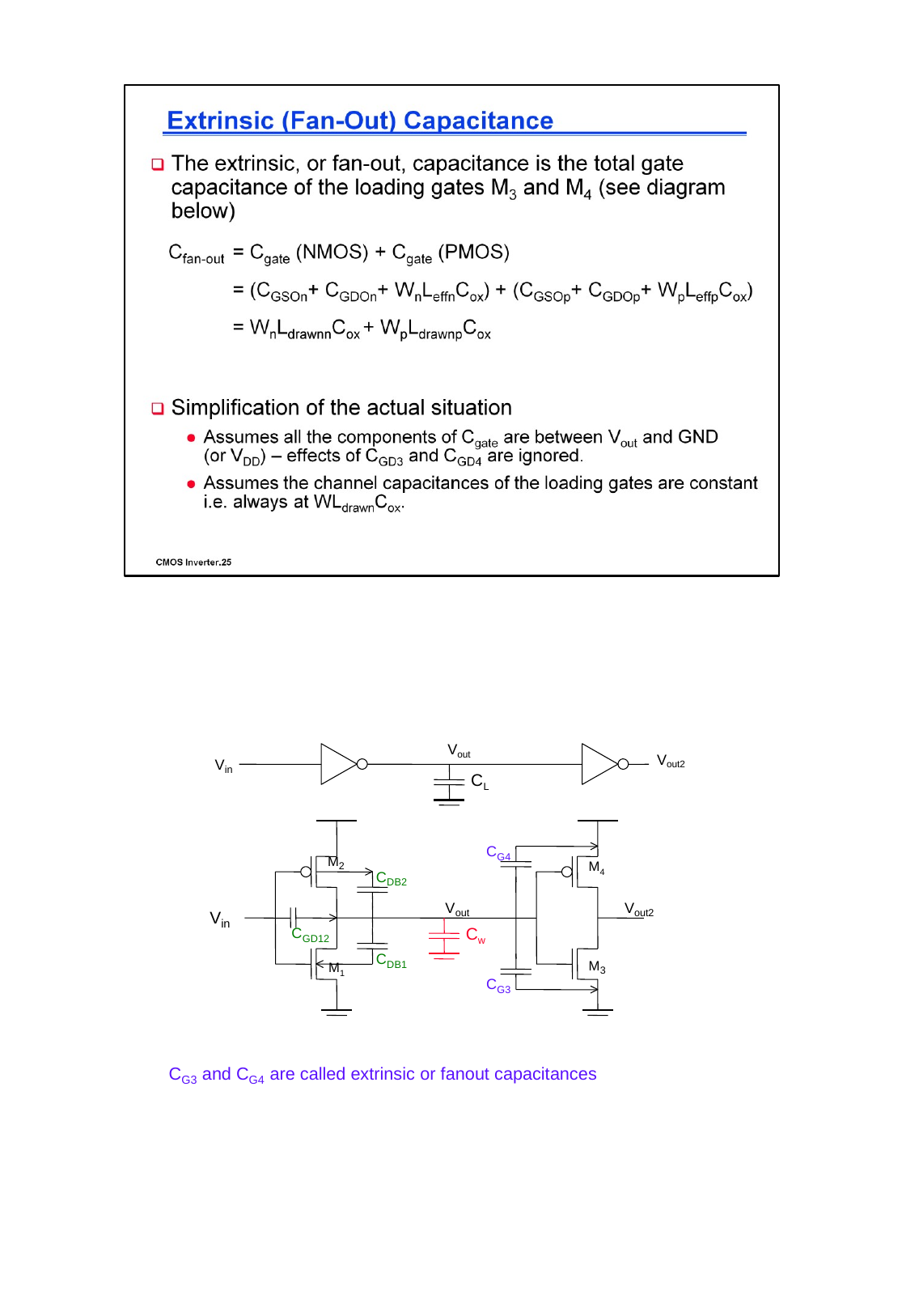

Vout
CL

Vout2
Vin

CG4

M

2
M4

CDB2

Vout
Cw
Vout2

V

in

CGD12
M1

CDB1

M

3

CG3

CG3 and CG4 are called extrinsic or fanout capacitances